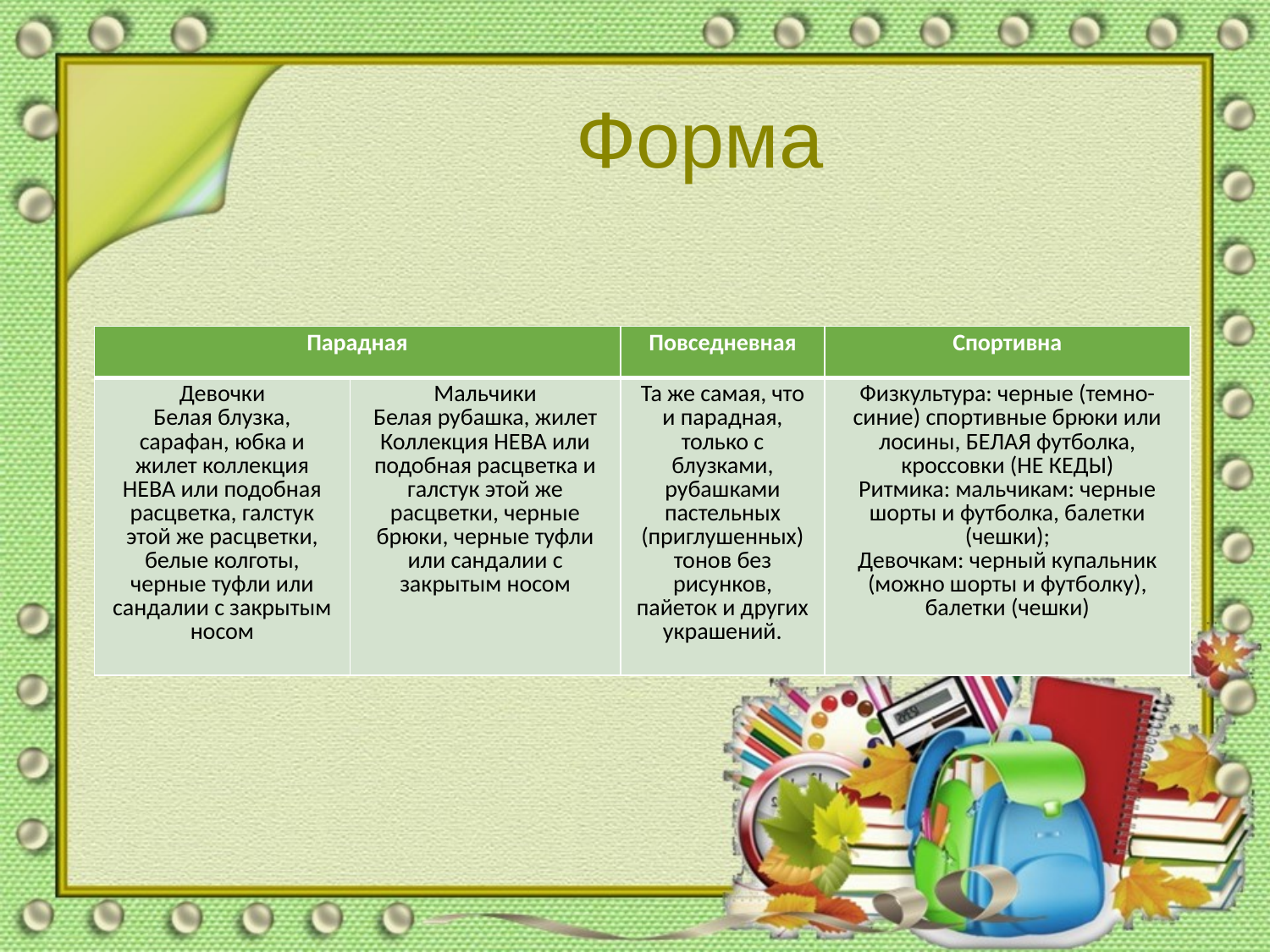

# Форма
| Парадная |  | Повседневная | Спортивна |
| --- | --- | --- | --- |
| Девочки Белая блузка, сарафан, юбка и жилет коллекция НЕВА или подобная расцветка, галстук этой же расцветки, белые колготы, черные туфли или сандалии с закрытым носом | Мальчики Белая рубашка, жилет Коллекция НЕВА или подобная расцветка и галстук этой же расцветки, черные брюки, черные туфли или сандалии с закрытым носом | Та же самая, что и парадная, только с блузками, рубашками пастельных (приглушенных) тонов без рисунков, пайеток и других украшений. | Физкультура: черные (темно-синие) спортивные брюки или лосины, БЕЛАЯ футболка, кроссовки (НЕ КЕДЫ) Ритмика: мальчикам: черные шорты и футболка, балетки (чешки); Девочкам: черный купальник (можно шорты и футболку), балетки (чешки) |